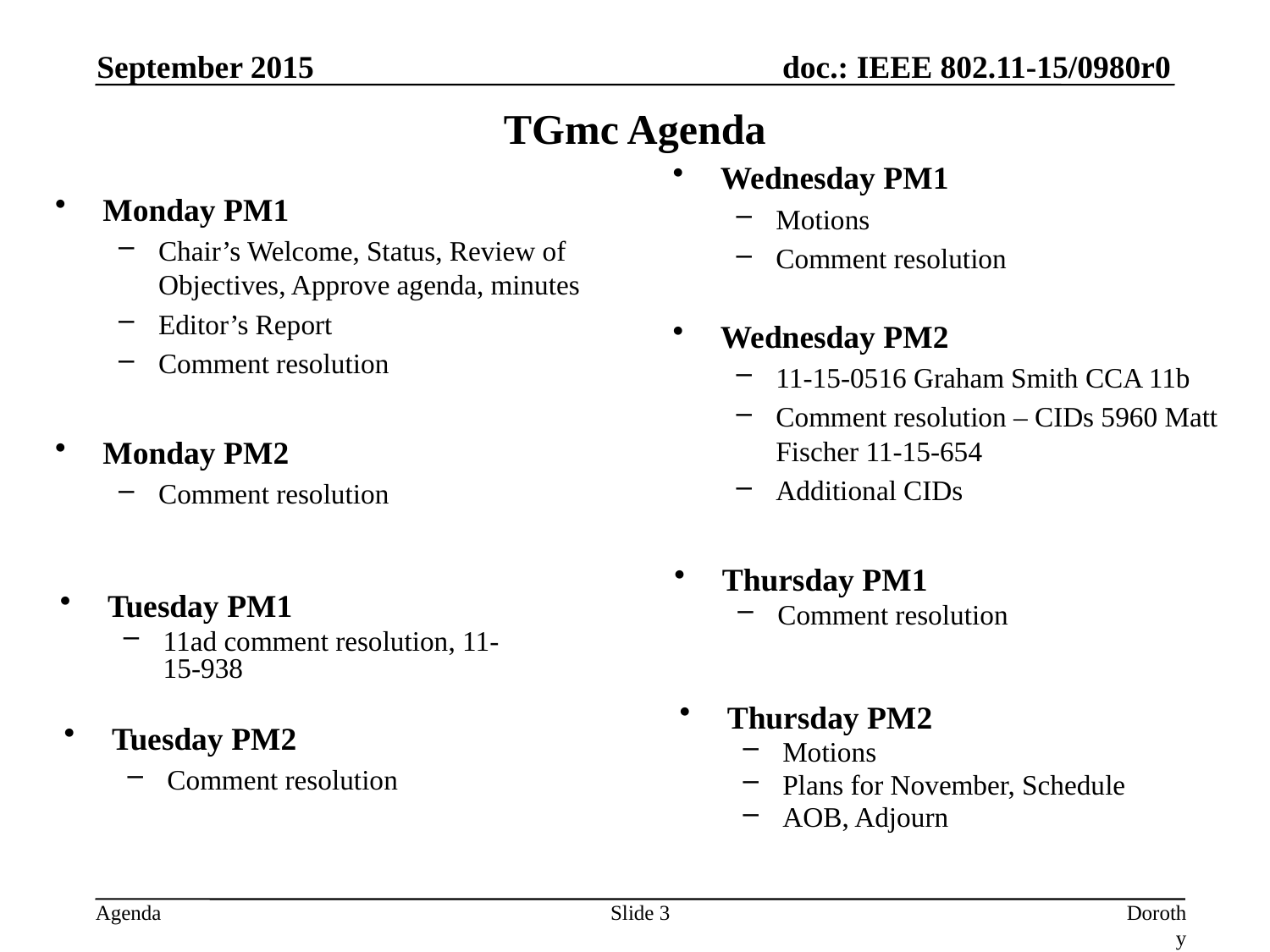

September 2015
# TGmc Agenda
Wednesday PM1
Motions
Comment resolution
Monday PM1
Chair’s Welcome, Status, Review of Objectives, Approve agenda, minutes
Editor’s Report
Comment resolution
Wednesday PM2
11-15-0516 Graham Smith CCA 11b
Comment resolution – CIDs 5960 Matt Fischer 11-15-654
Additional CIDs

Monday PM2
Comment resolution
Thursday PM1
Comment resolution
Tuesday PM1
11ad comment resolution, 11-15-938
Thursday PM2
Motions
Plans for November, Schedule
AOB, Adjourn

Tuesday PM2
Comment resolution

Slide 3
Dorothy Stanley, HP-Aruba Networks